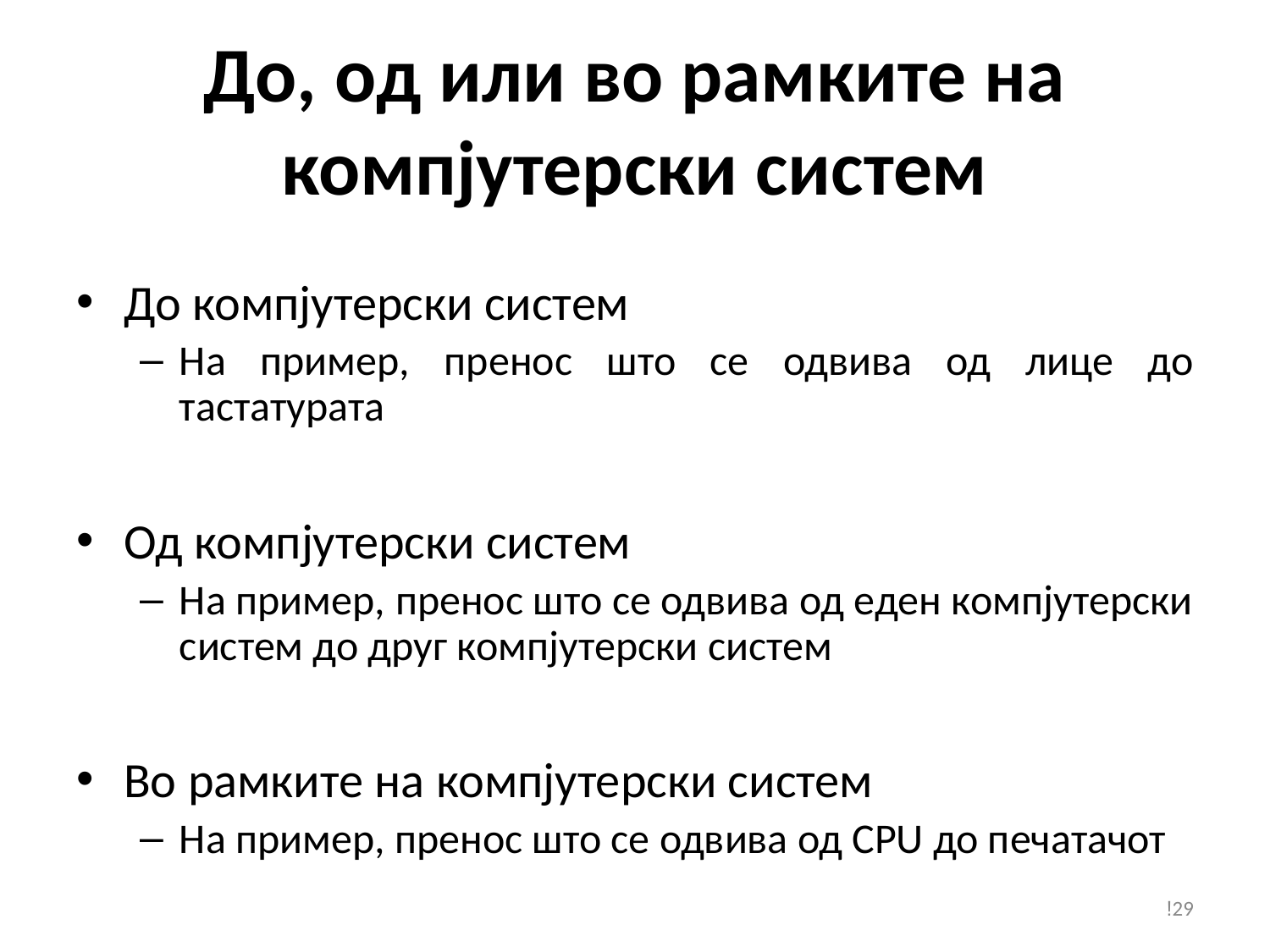

# До, од или во рамките на компјутерски систем
До компјутерски систем
На пример, пренос што се одвива од лице до тастатурата

Од компјутерски систем
На пример, пренос што се одвива од еден компјутерски систем до друг компјутерски систем

Во рамките на компјутерски систем
На пример, пренос што се одвива од CPU до печатачот

!29